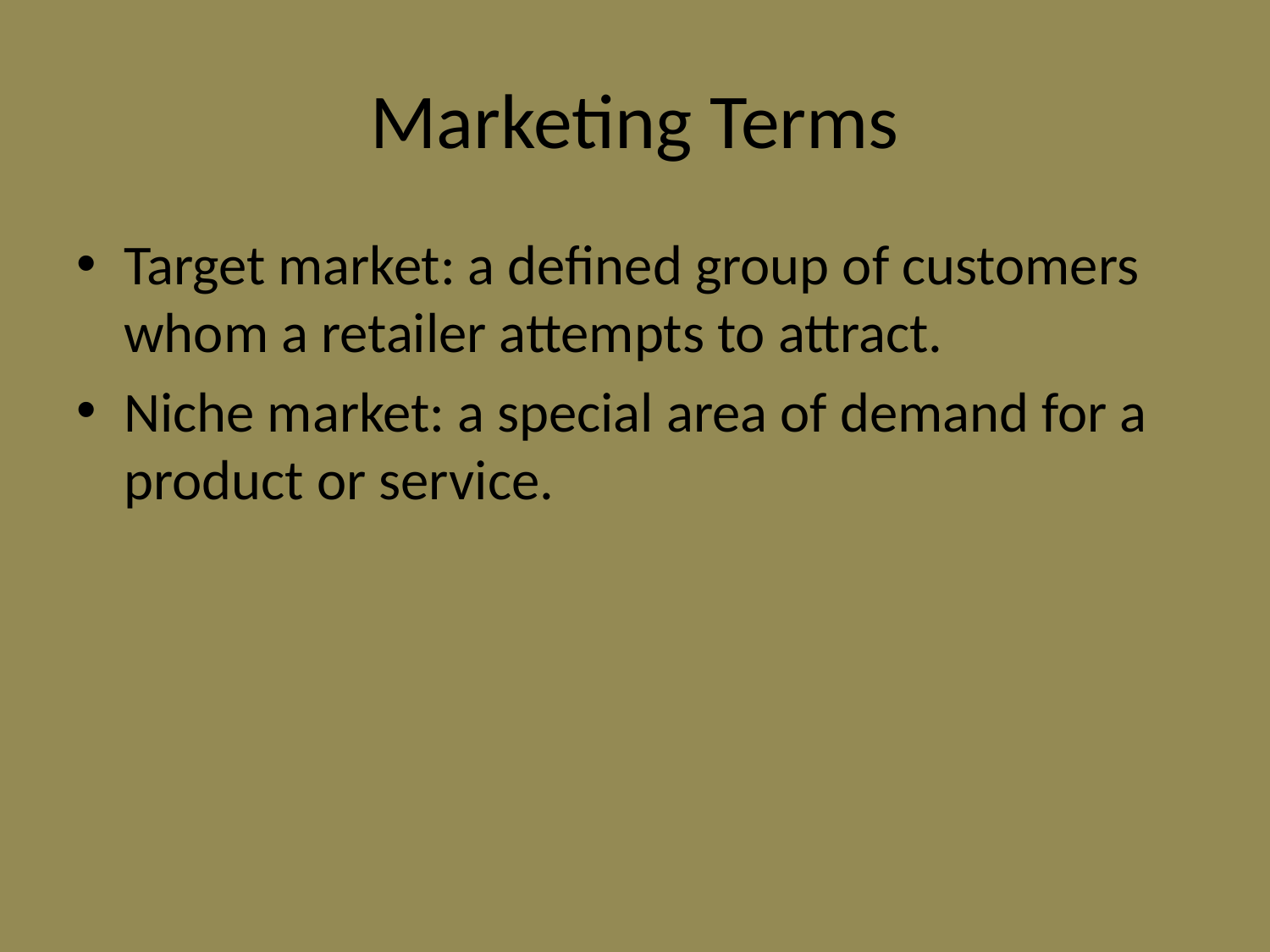

# Marketing Terms
Target market: a defined group of customers whom a retailer attempts to attract.
Niche market: a special area of demand for a product or service.